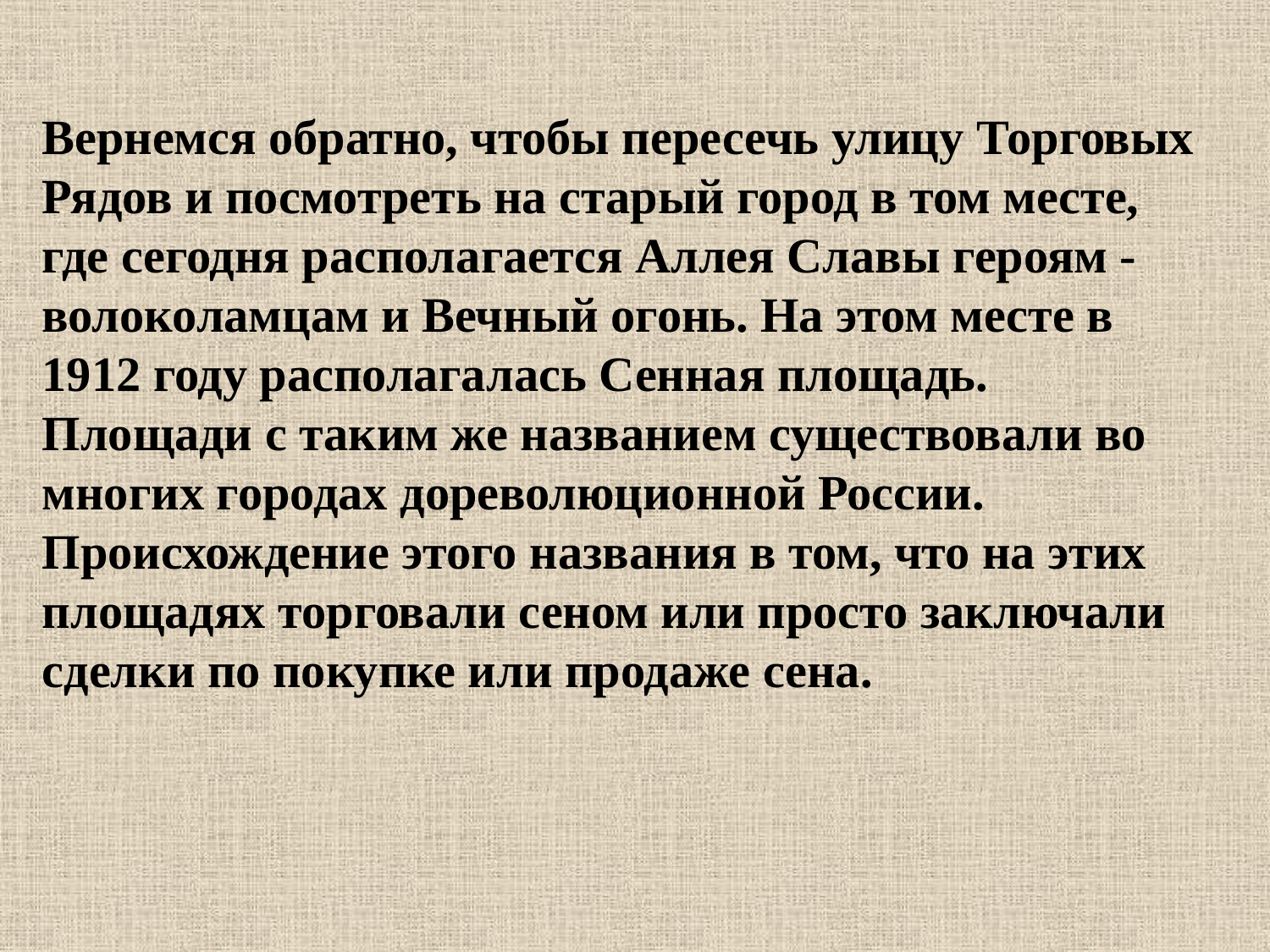

Вернемся обратно, чтобы пересечь улицу Торговых Рядов и посмотреть на старый город в том месте, где сегодня располагается Аллея Славы героям -волоколамцам и Вечный огонь. На этом месте в 1912 году располагалась Сенная площадь. Площади с таким же названием существовали во многих городах дореволюционной России. Происхождение этого названия в том, что на этих площадях торговали сеном или просто заключали сделки по покупке или продаже сена.